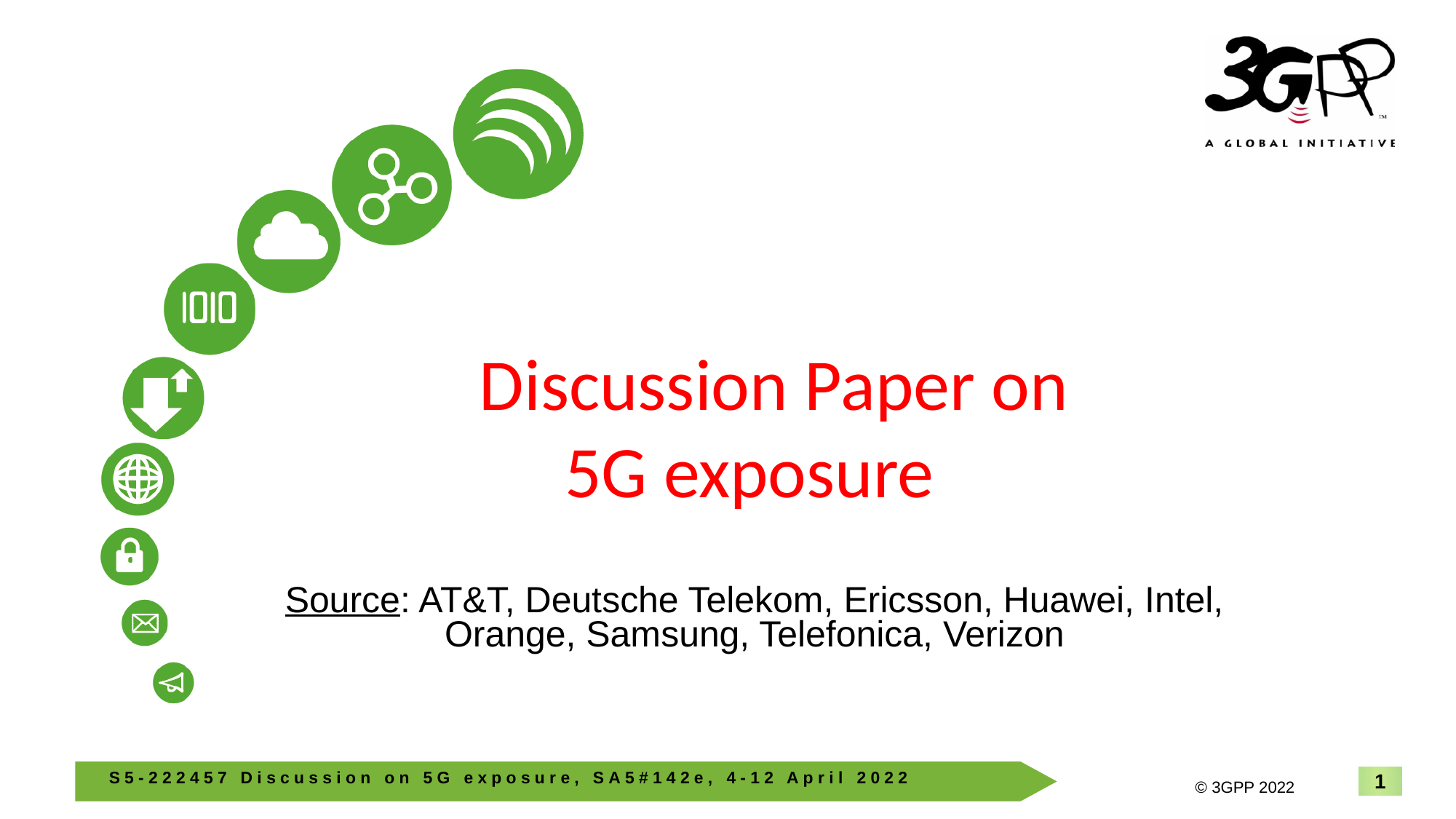

# Discussion Paper on 5G exposure
Source: AT&T, Deutsche Telekom, Ericsson, Huawei, Intel, Orange, Samsung, Telefonica, Verizon